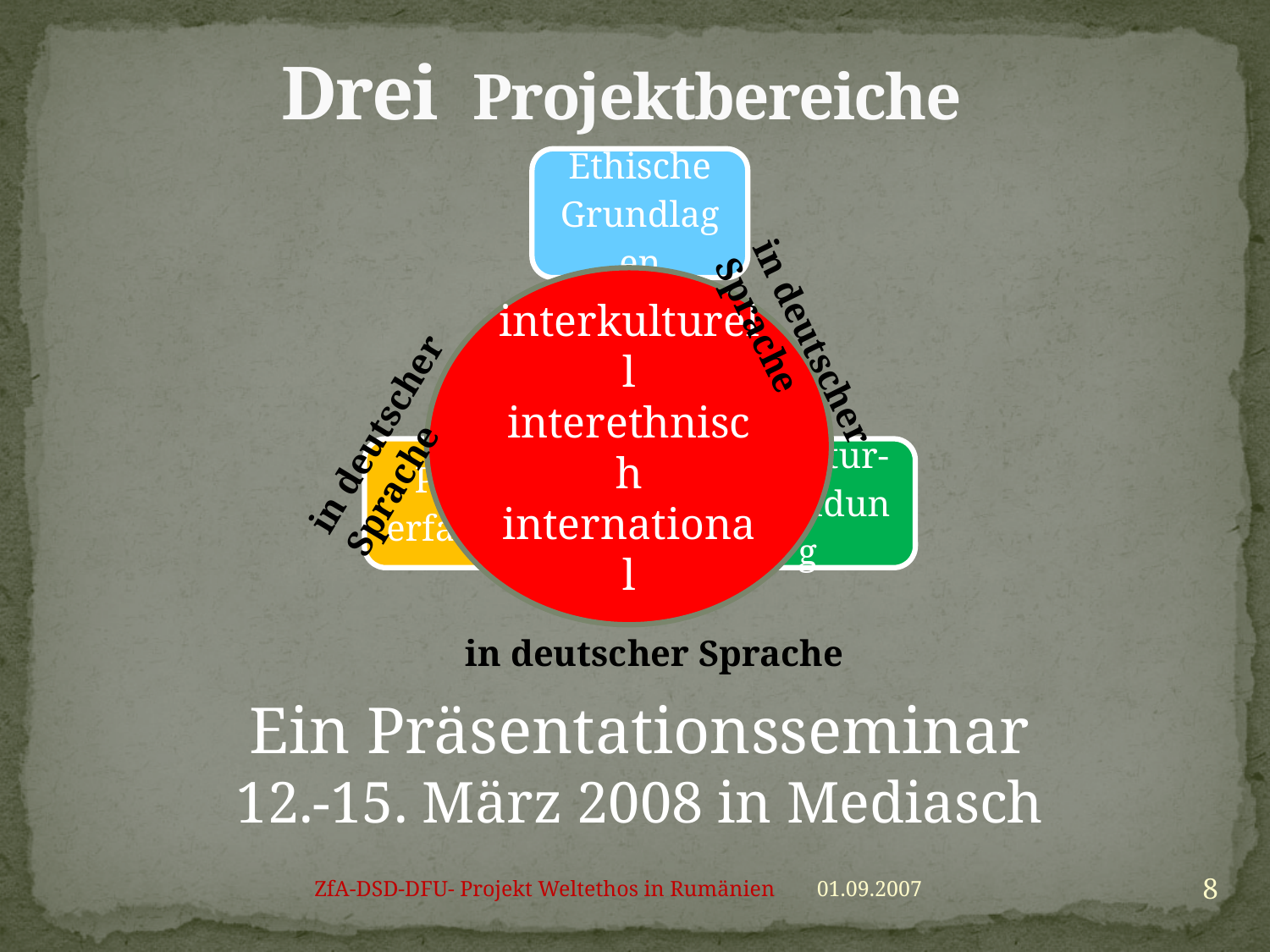

# Drei  Projektbereiche
Ethische
Grundlagen
in deutscher Sprache
interkulturell
interethnisch
international
in deutscher Sprache
in deutscher Sprache
Ein Präsentationsseminar
12.-15. März 2008 in Mediasch
8
ZfA-DSD-DFU- Projekt Weltethos in Rumänien
01.09.2007